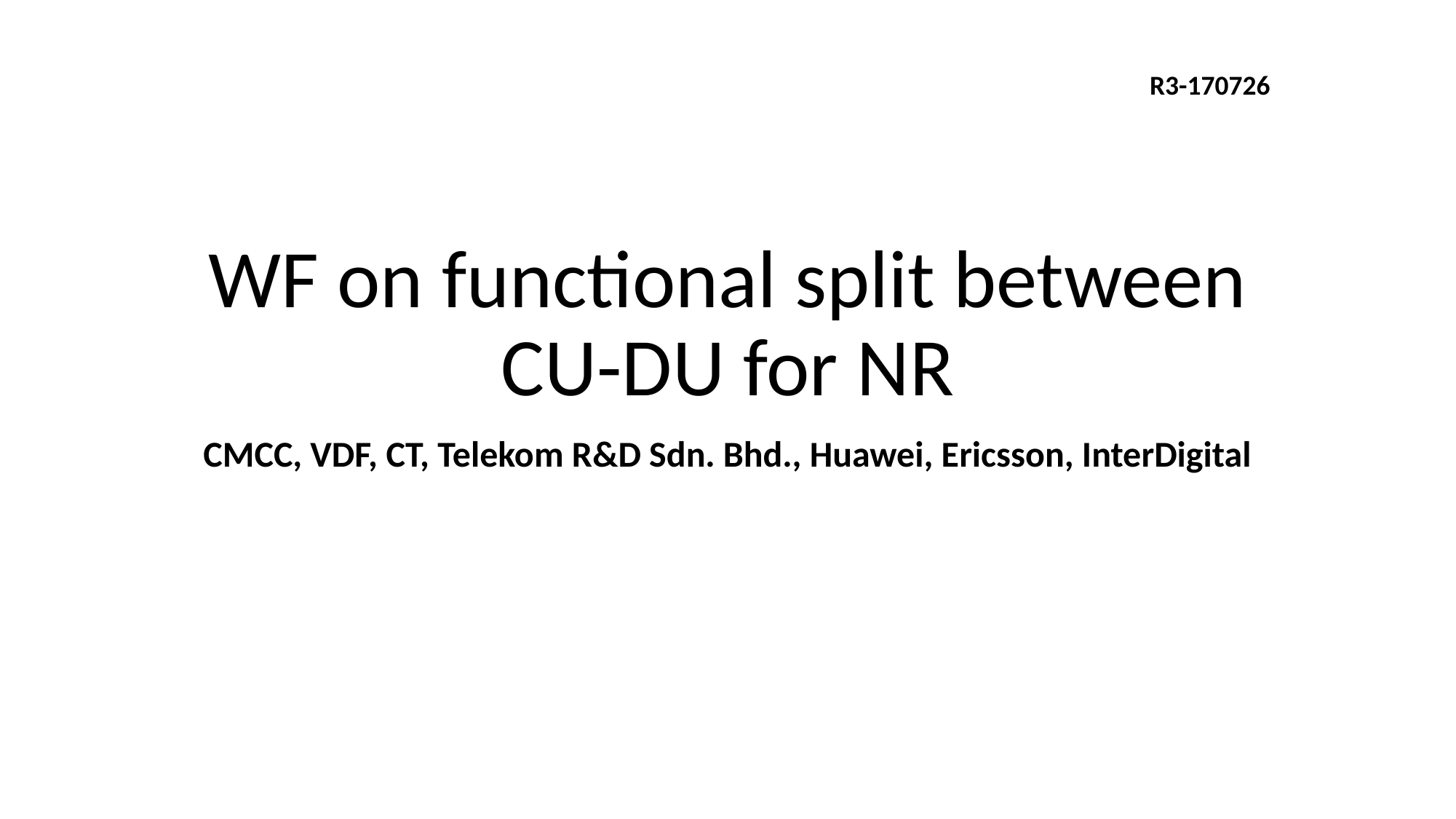

R3-170726
# WF on functional split between CU-DU for NR
CMCC, VDF, CT, Telekom R&D Sdn. Bhd., Huawei, Ericsson, InterDigital